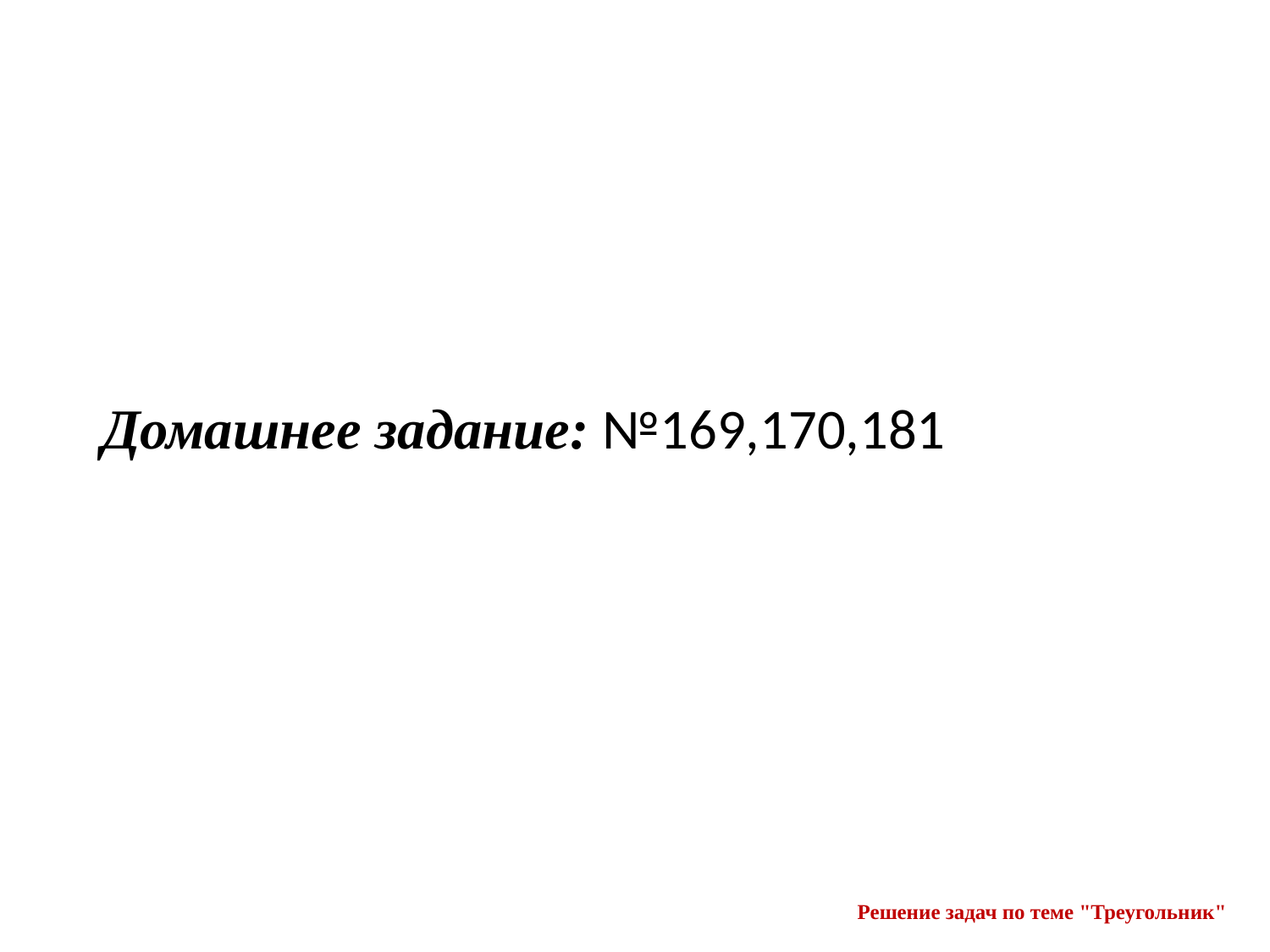

Домашнее задание: №169,170,181
Решение задач по теме "Треугольник"